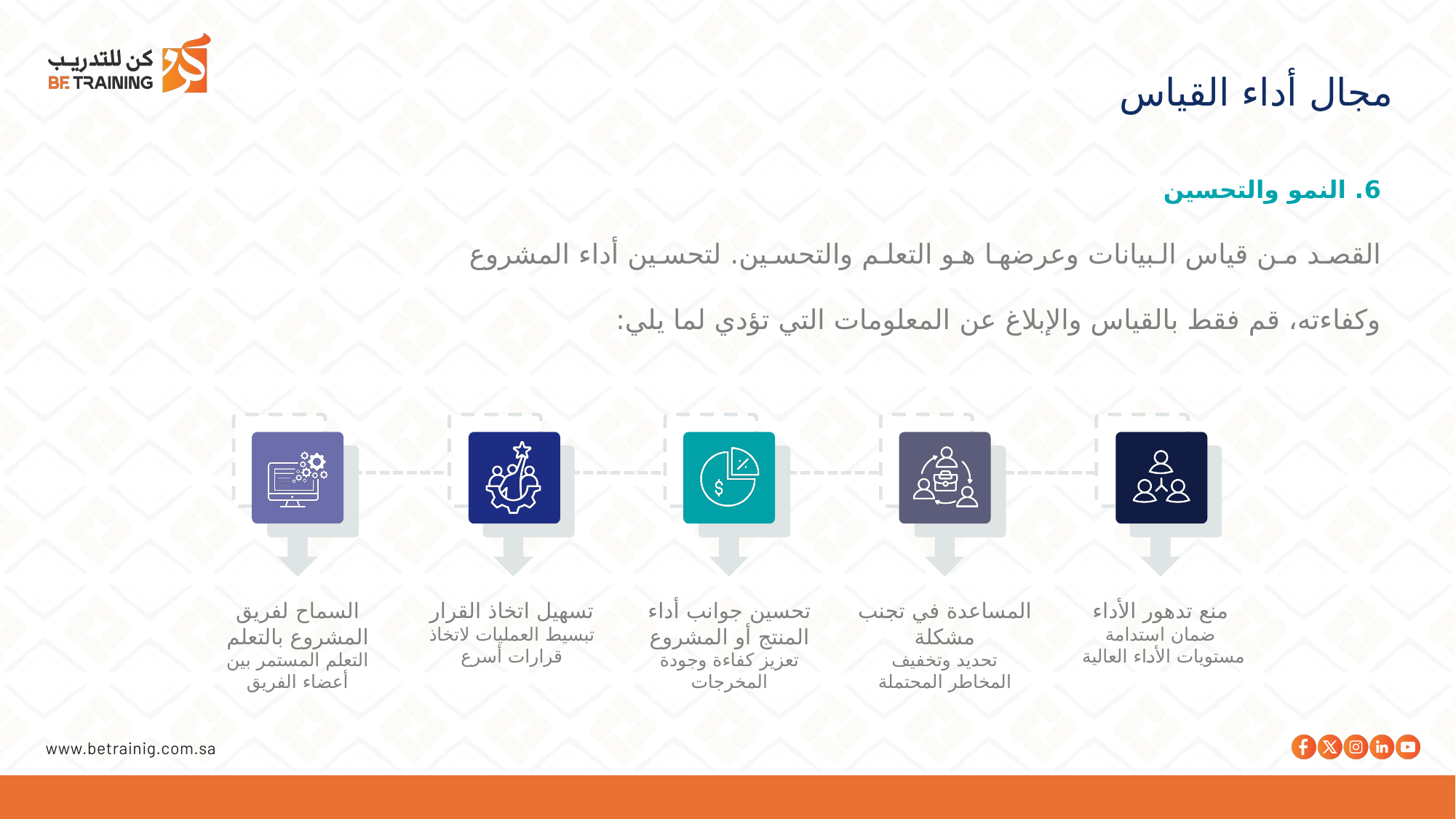

مجال أداء القياس
6. النمو والتحسين
القصد من قياس البيانات وعرضها هو التعلم والتحسين. لتحسين أداء المشروع وكفاءته، قم فقط بالقياس والإبلاغ عن المعلومات التي تؤدي لما يلي:

السماح لفريق المشروع بالتعلم
التعلم المستمر بين أعضاء الفريق
تسهيل اتخاذ القرار
تبسيط العمليات لاتخاذ قرارات أسرع
تحسين جوانب أداء المنتج أو المشروع
تعزيز كفاءة وجودة المخرجات
المساعدة في تجنب مشكلة
تحديد وتخفيف المخاطر المحتملة
منع تدهور الأداء
ضمان استدامة مستويات الأداء العالية